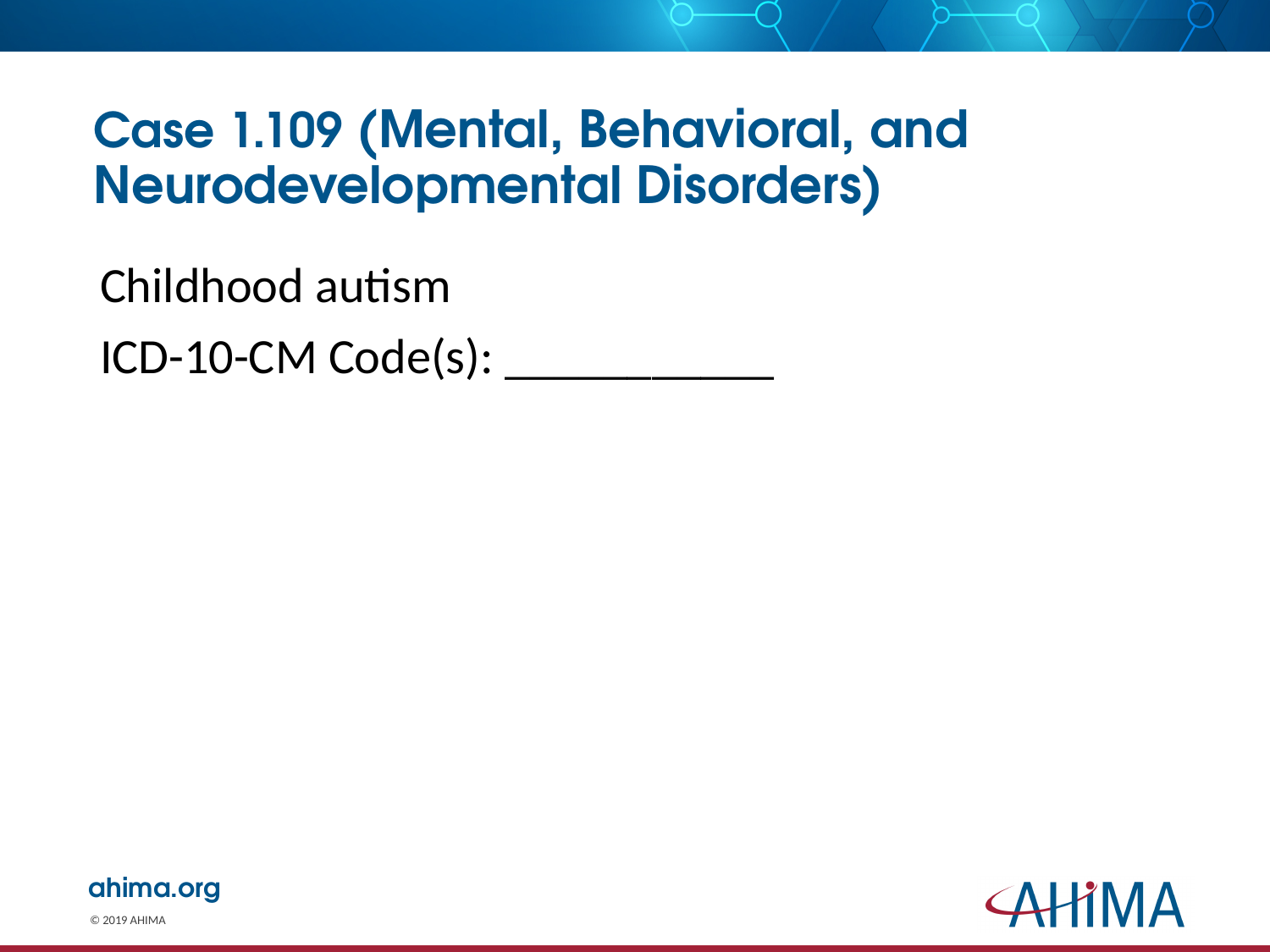

# Case 1.109 (Mental, Behavioral, and Neurodevelopmental Disorders)
Childhood autism
ICD-10-CM Code(s): ___________